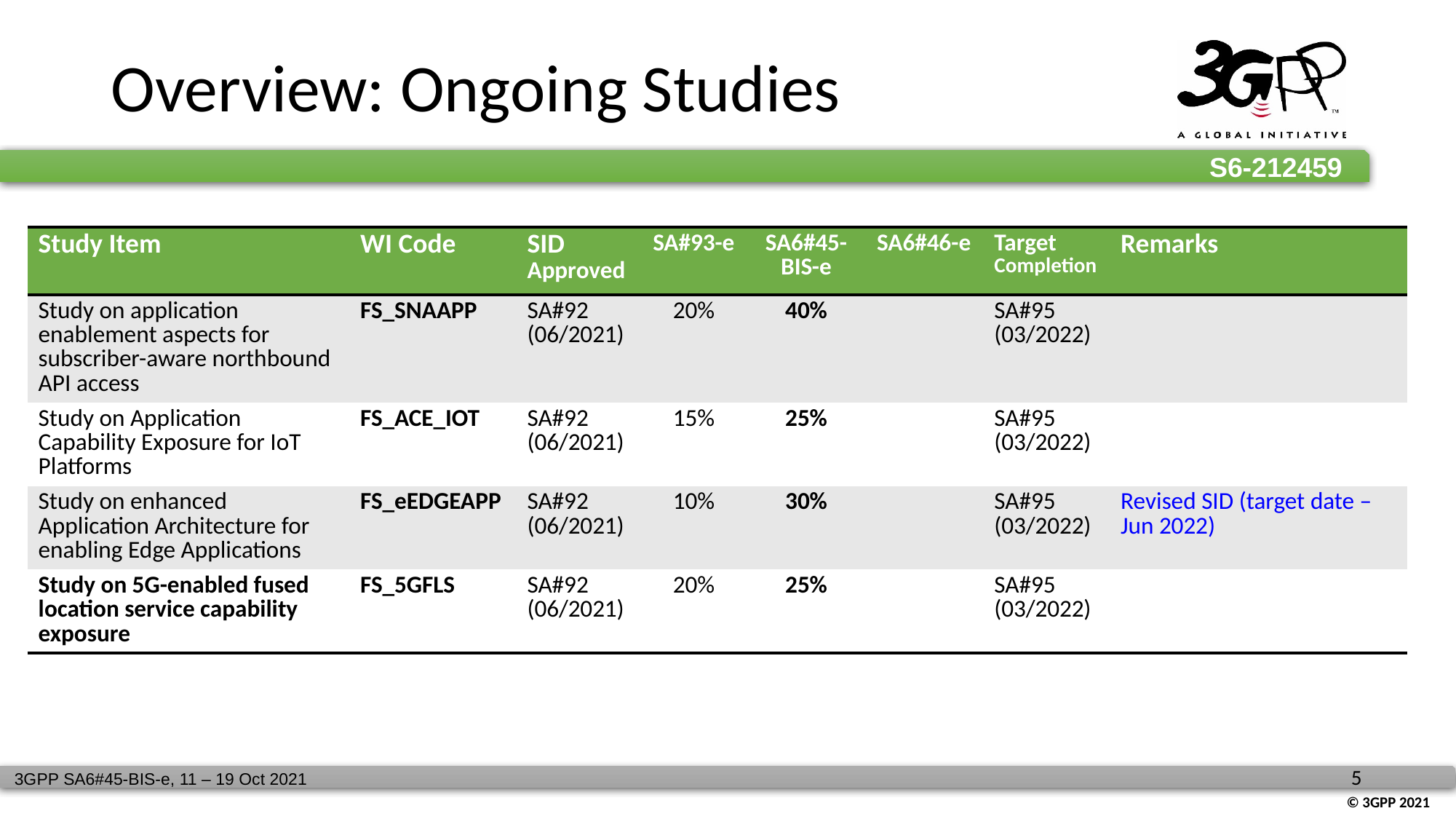

# Overview: Ongoing Studies
| Study Item | WI Code | SID Approved | SA#93-e | SA6#45-BIS-e | SA6#46-e | Target Completion | Remarks |
| --- | --- | --- | --- | --- | --- | --- | --- |
| Study on application enablement aspects for subscriber-aware northbound API access | FS\_SNAAPP | SA#92 (06/2021) | 20% | 40% |  | SA#95 (03/2022) |  |
| Study on Application Capability Exposure for IoT Platforms | FS\_ACE\_IOT | SA#92 (06/2021) | 15% | 25% |  | SA#95 (03/2022) |  |
| Study on enhanced Application Architecture for enabling Edge Applications | FS\_eEDGEAPP | SA#92 (06/2021) | 10% | 30% |  | SA#95 (03/2022) | Revised SID (target date – Jun 2022) |
| Study on 5G-enabled fused location service capability exposure | FS\_5GFLS | SA#92 (06/2021) | 20% | 25% |  | SA#95 (03/2022) |  |